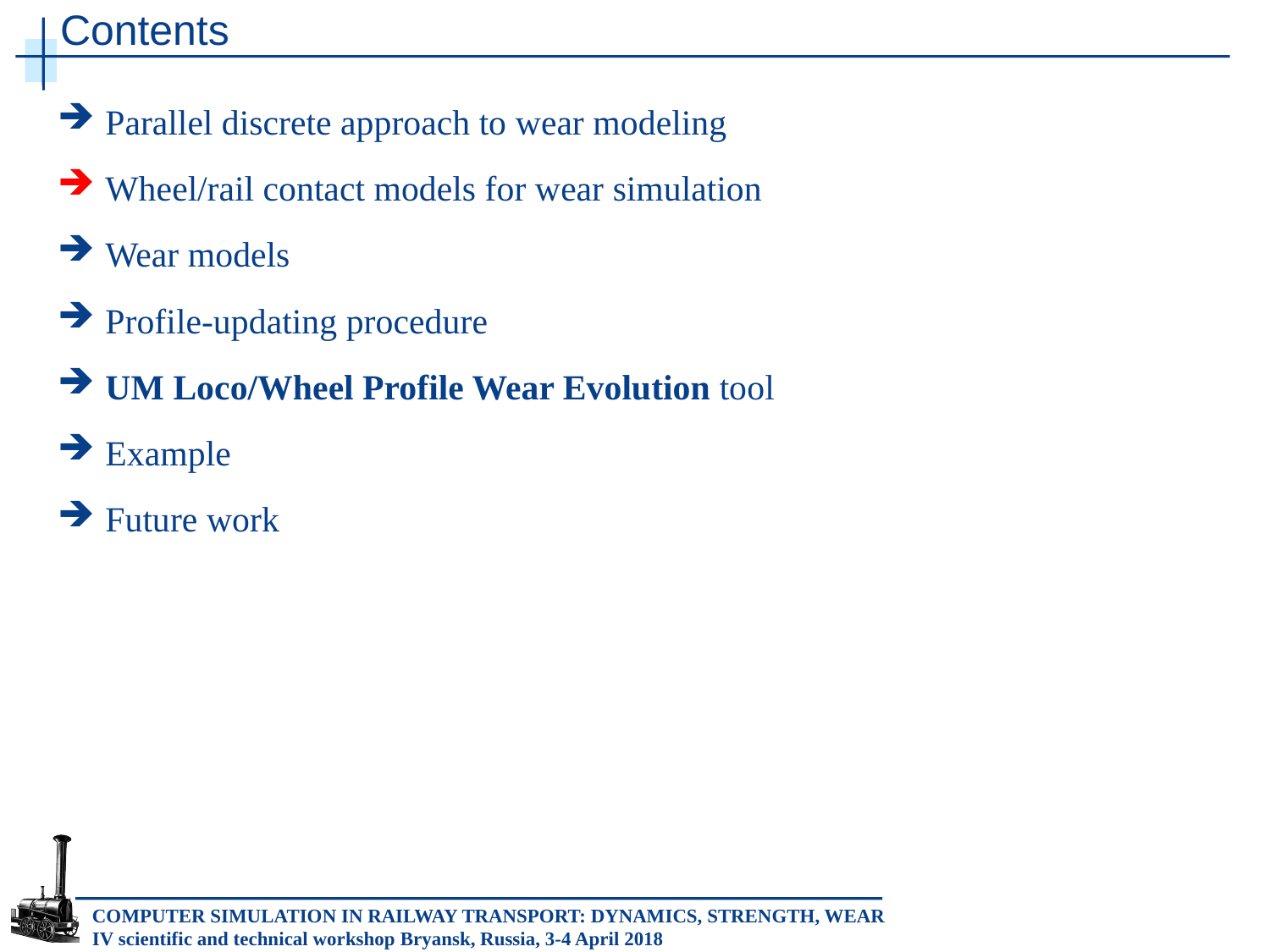

# Contents
Parallel discrete approach to wear modeling
Wheel/rail contact models for wear simulation
Wear models
Profile-updating procedure
UM Loco/Wheel Profile Wear Evolution tool
Example
Future work